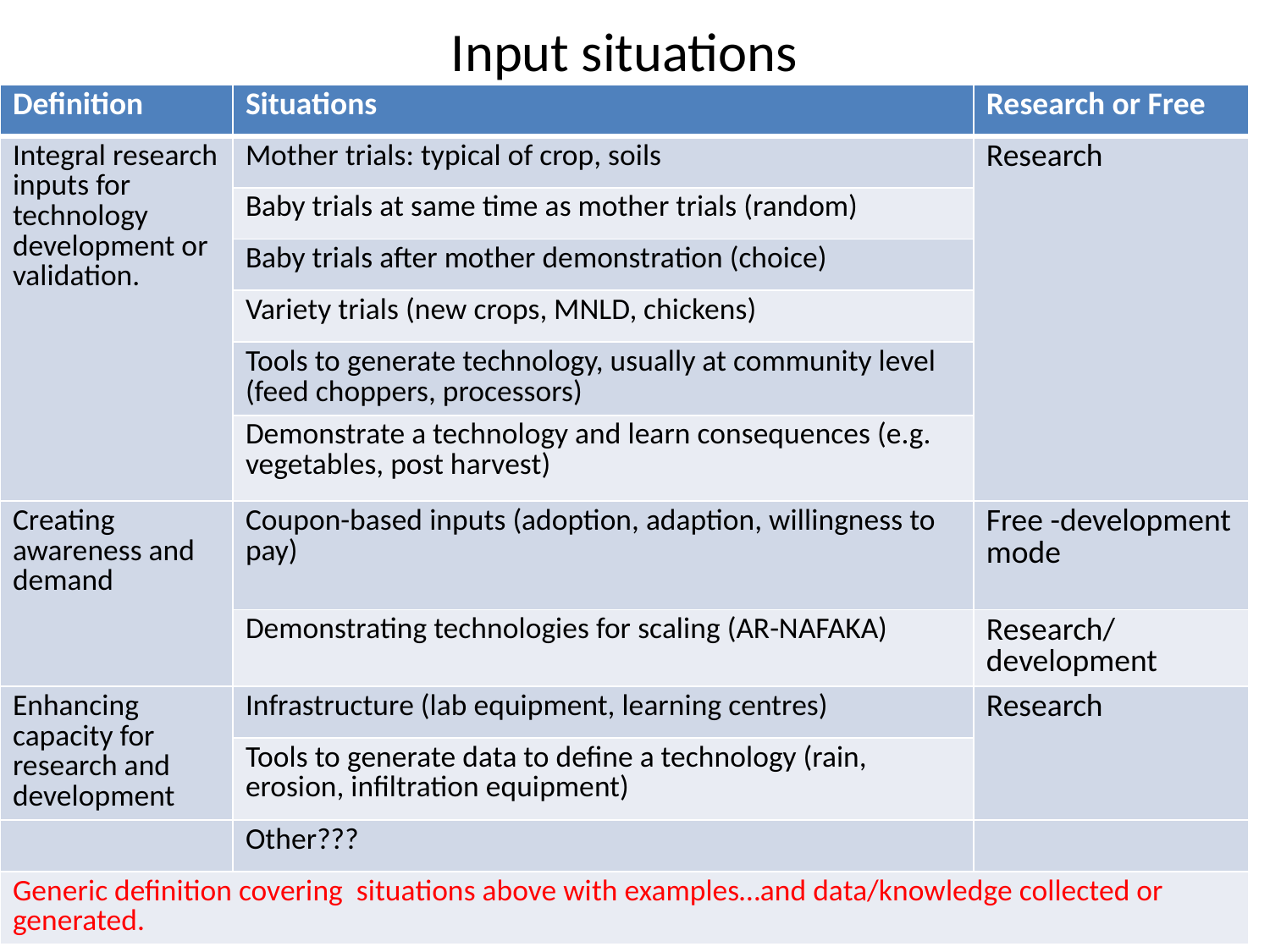

# Input situations
| Definition | Situations | Research or Free |
| --- | --- | --- |
| Integral research inputs for technology development or validation. | Mother trials: typical of crop, soils | Research |
|  | Baby trials at same time as mother trials (random) |  |
|  | Baby trials after mother demonstration (choice) |  |
|  | Variety trials (new crops, MNLD, chickens) |  |
|  | Tools to generate technology, usually at community level (feed choppers, processors) |  |
|  | Demonstrate a technology and learn consequences (e.g. vegetables, post harvest) |  |
| Creating awareness and demand | Coupon-based inputs (adoption, adaption, willingness to pay) | Free -development mode |
|  | Demonstrating technologies for scaling (AR-NAFAKA) | Research/development |
| Enhancing capacity for research and development | Infrastructure (lab equipment, learning centres) | Research |
|  | Tools to generate data to define a technology (rain, erosion, infiltration equipment) |  |
|  | Other??? |  |
| Generic definition covering situations above with examples…and data/knowledge collected or generated. |  |  |